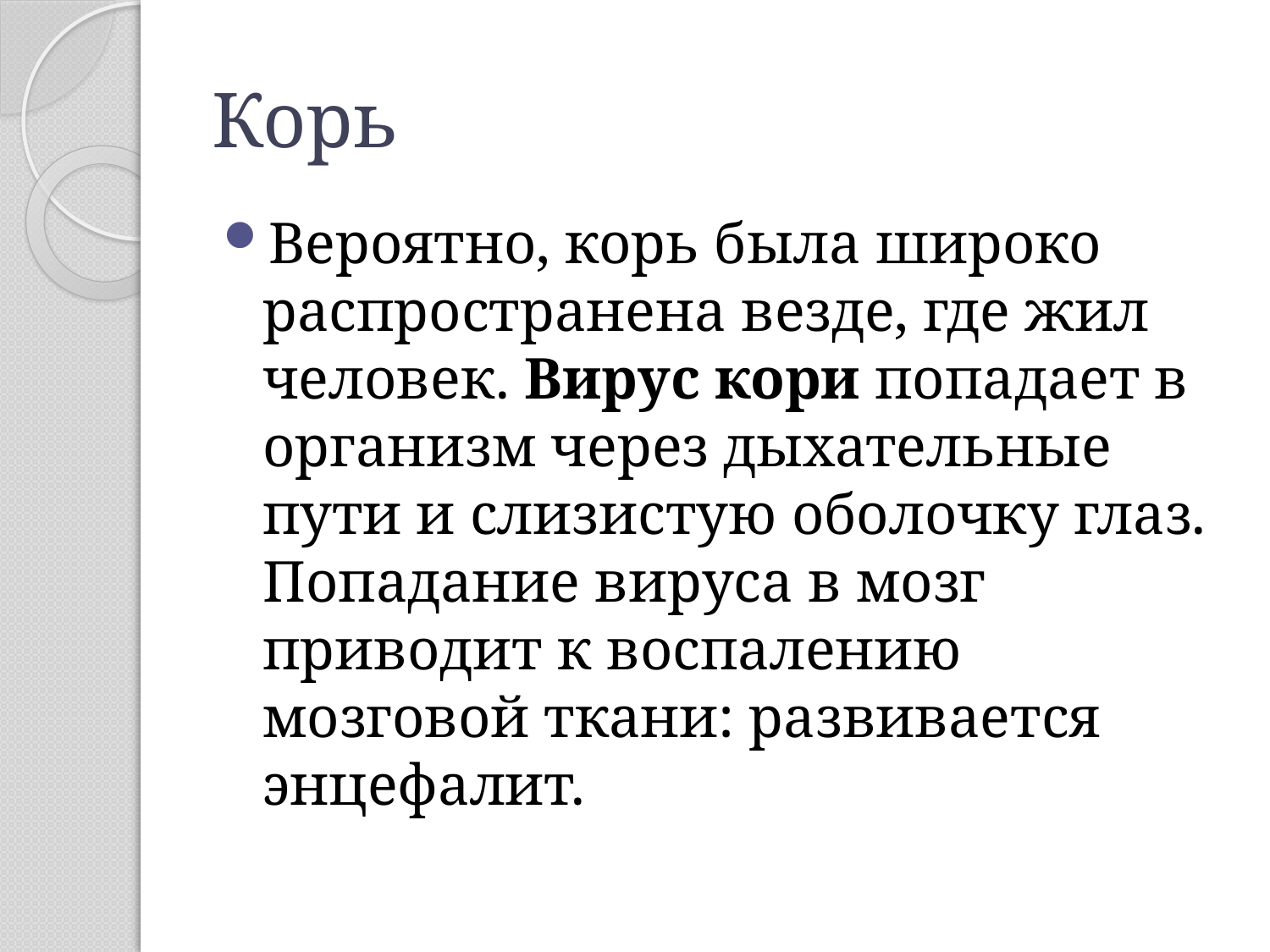

# Корь
Вероятно, корь была широко распространена везде, где жил человек. Вирус кори попадает в организм через дыхательные пути и слизистую оболочку глаз. Попадание вируса в мозг приводит к воспалению мозговой ткани: развивается энцефалит.